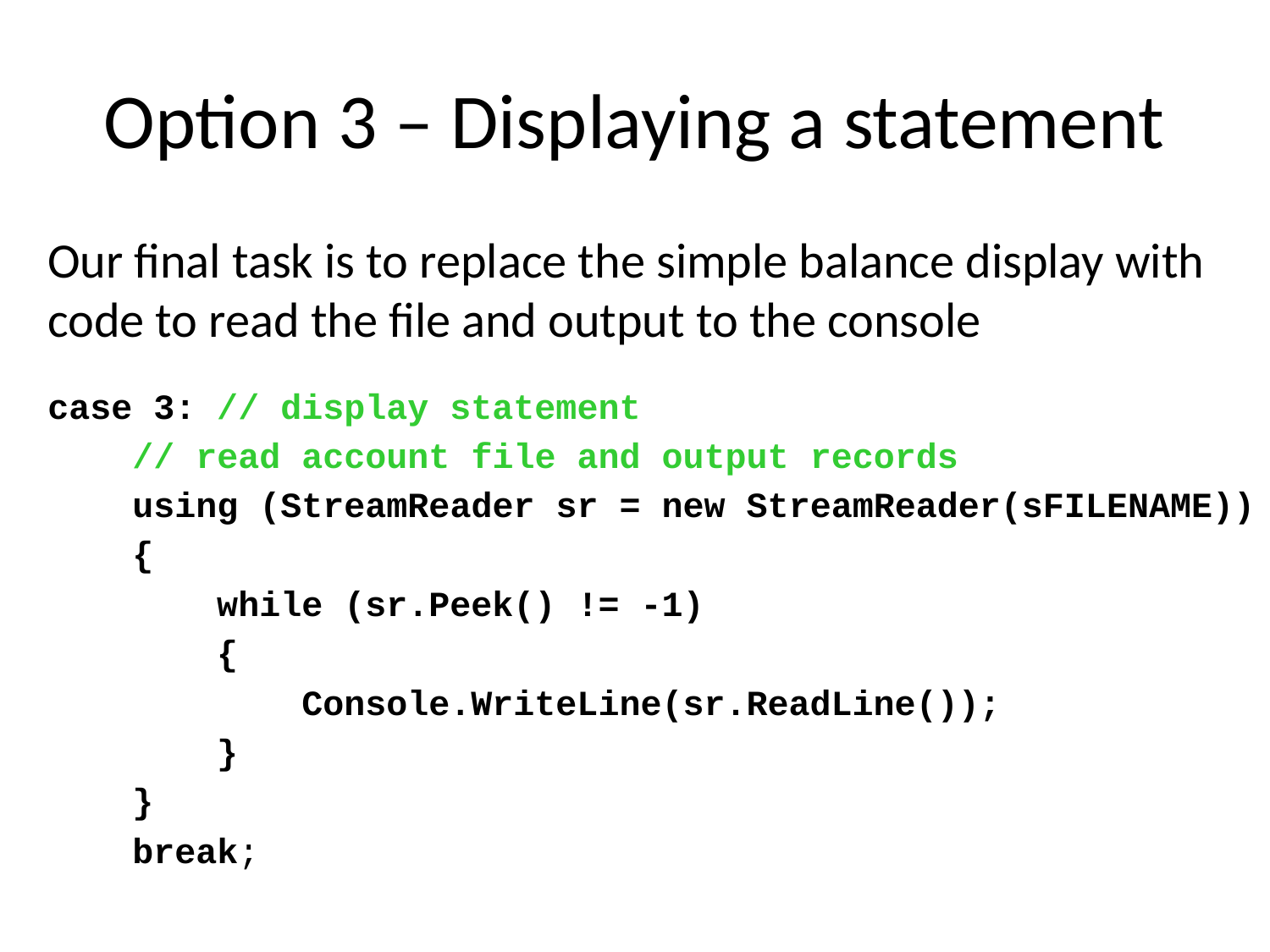

# Option 3 – Displaying a statement
Our final task is to replace the simple balance display with code to read the file and output to the console

case 3: // display statement
    // read account file and output records
    using (StreamReader sr = new StreamReader(sFILENAME))
    {
        while (sr.Peek() != -1)
        {
            Console.WriteLine(sr.ReadLine());
        }
    }
    break;